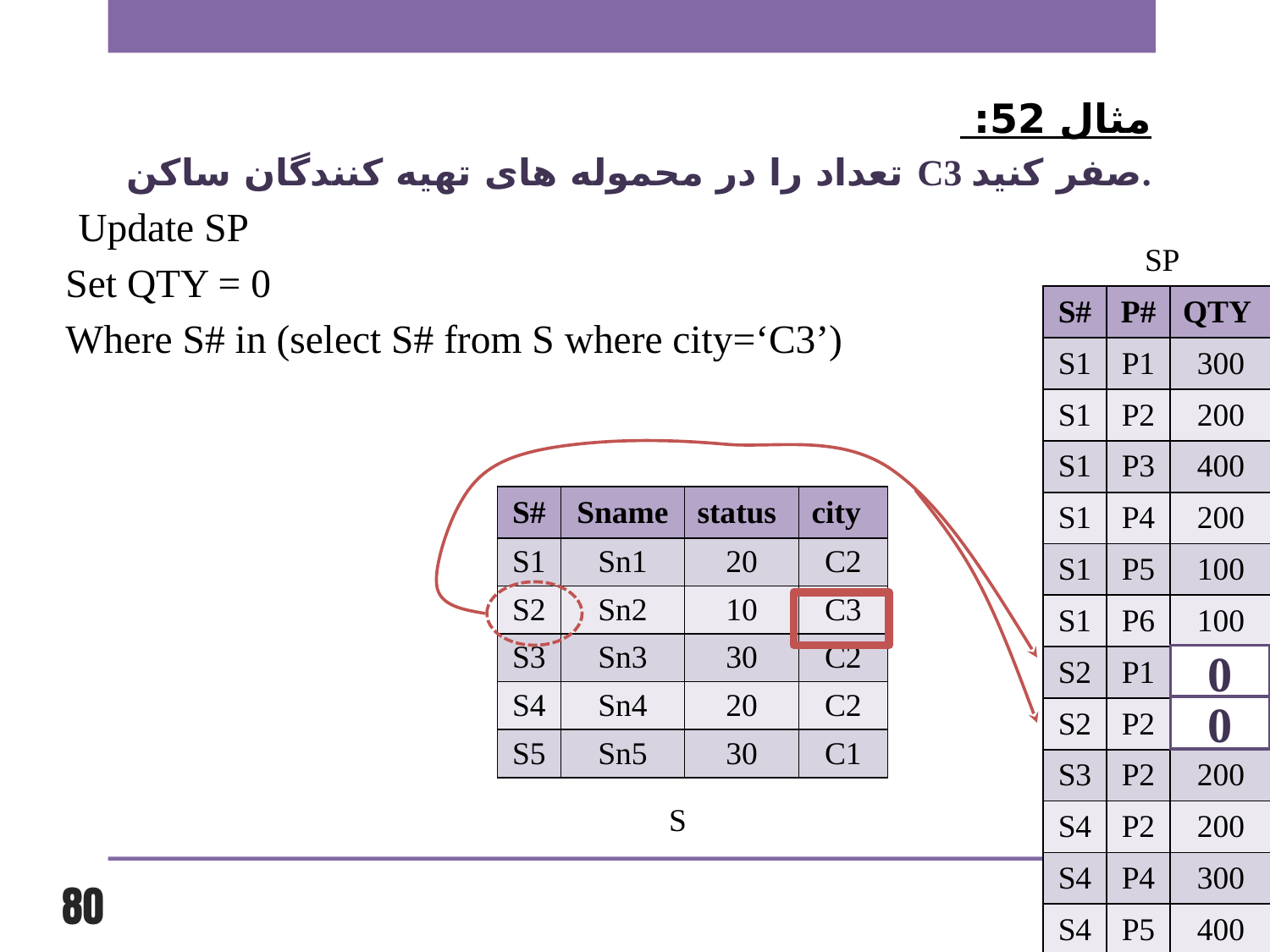

مثال 52:
تعداد را در محموله های تهیه کنندگان ساکن C3 صفر کنید.
 Update SP
Set QTY = 0
Where S# in (select S# from S where city=‘C3’)
SP
| S# | P# | QTY |
| --- | --- | --- |
| S1 | P1 | 300 |
| S1 | P2 | 200 |
| S1 | P3 | 400 |
| S1 | P4 | 200 |
| S1 | P5 | 100 |
| S1 | P6 | 100 |
| S2 | P1 | 300 |
| S2 | P2 | 400 |
| S3 | P2 | 200 |
| S4 | P2 | 200 |
| S4 | P4 | 300 |
| S4 | P5 | 400 |

| S# | Sname | status | city |
| --- | --- | --- | --- |
| S1 | Sn1 | 20 | C2 |
| S2 | Sn2 | 10 | C3 |
| S3 | Sn3 | 30 | C2 |
| S4 | Sn4 | 20 | C2 |
| S5 | Sn5 | 30 | C1 |

0
0
S
80